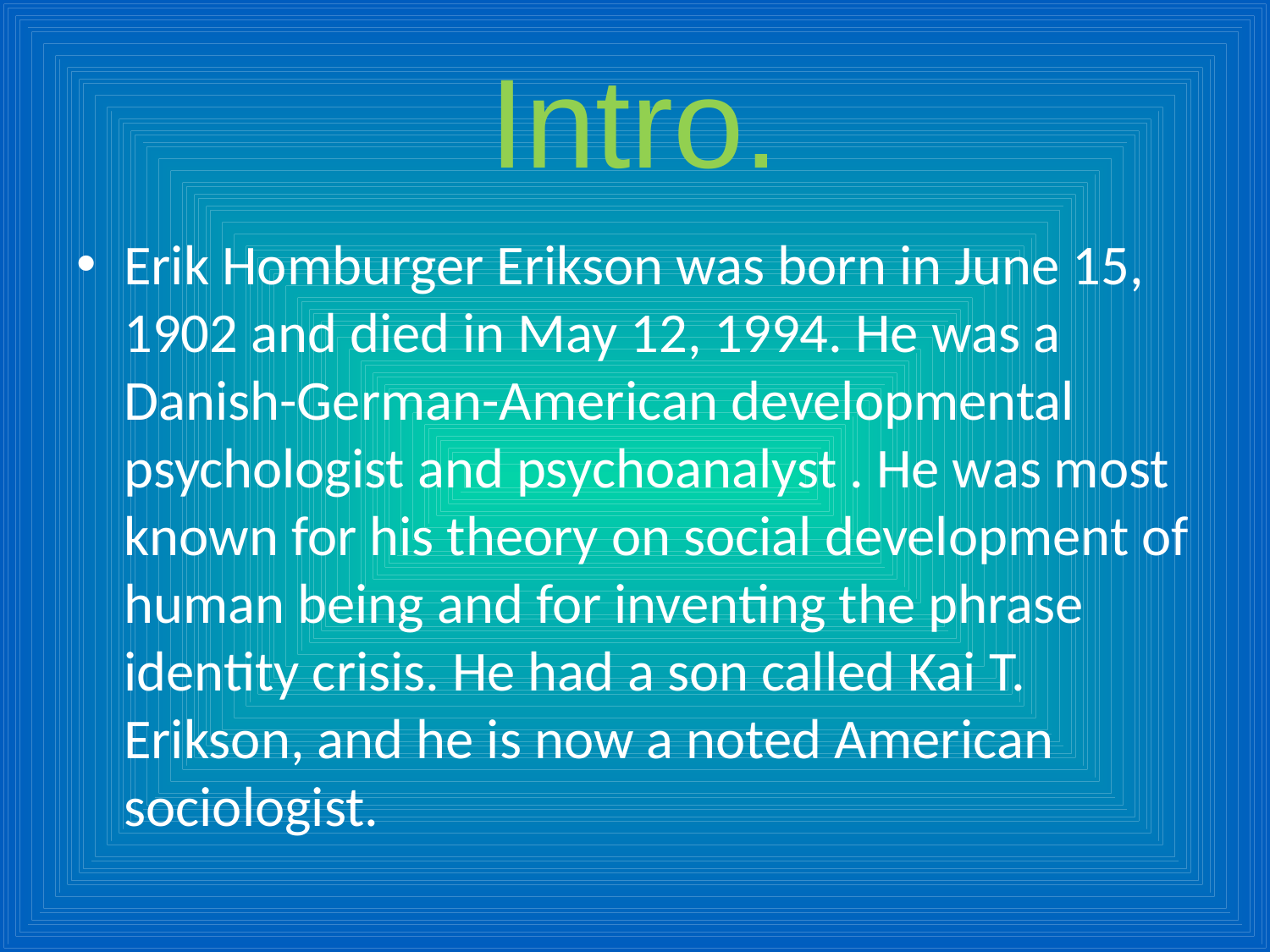

# Intro.
Erik Homburger Erikson was born in June 15, 1902 and died in May 12, 1994. He was a Danish-German-American developmental psychologist and psychoanalyst . He was most known for his theory on social development of human being and for inventing the phrase identity crisis. He had a son called Kai T. Erikson, and he is now a noted American sociologist.